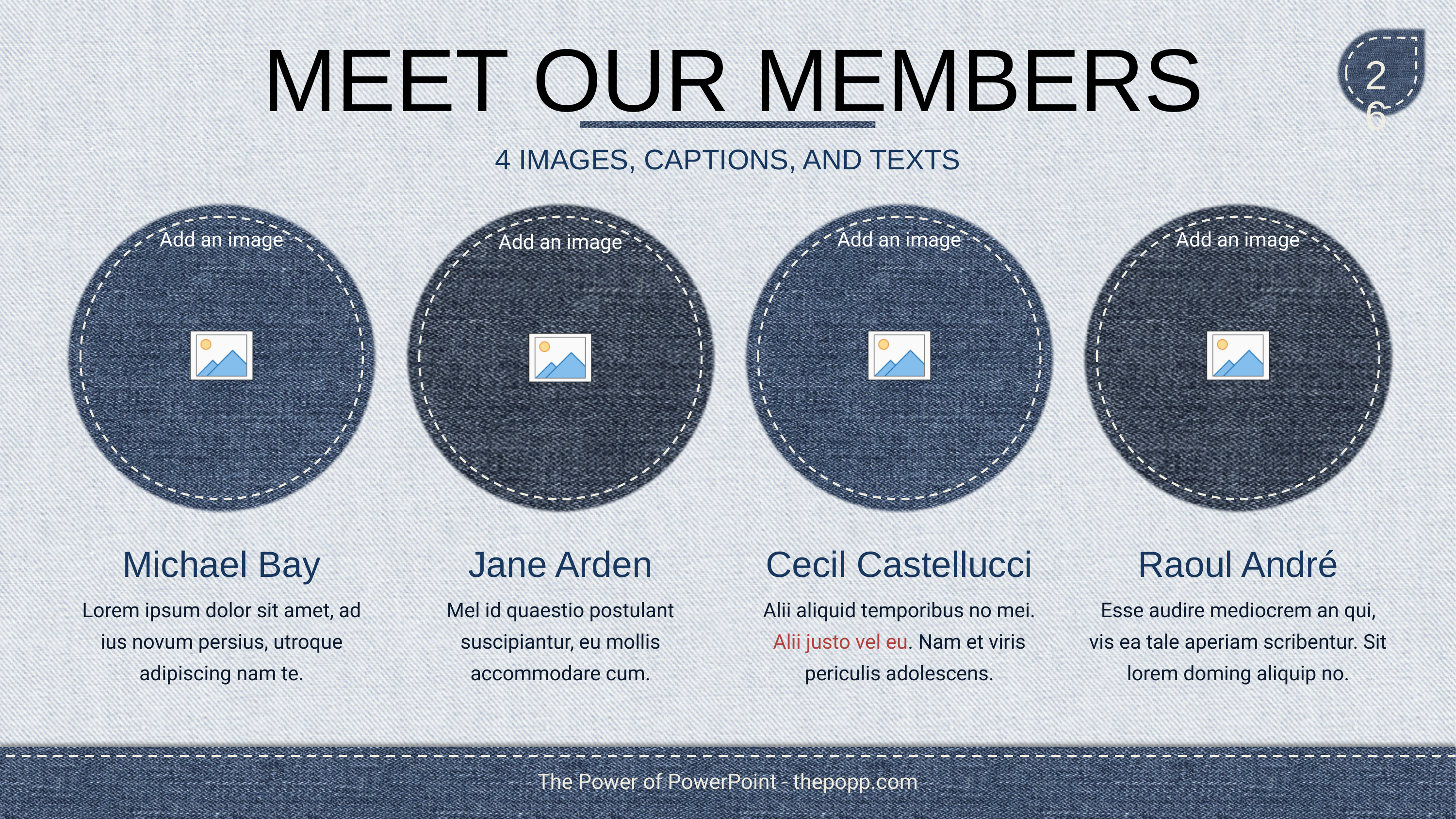

# MEET OUR MEMBERS
26
4 IMAGES, CAPTIONS, AND TEXTS

Michael Bay
Jane Arden
Cecil Castellucci
Raoul André
Lorem ipsum dolor sit amet, ad ius novum persius, utroque adipiscing nam te.
Mel id quaestio postulant suscipiantur, eu mollis accommodare cum.
Alii aliquid temporibus no mei. Alii justo vel eu. Nam et viris periculis adolescens.
Esse audire mediocrem an qui, vis ea tale aperiam scribentur. Sit lorem doming aliquip no.
The Power of PowerPoint - thepopp.com